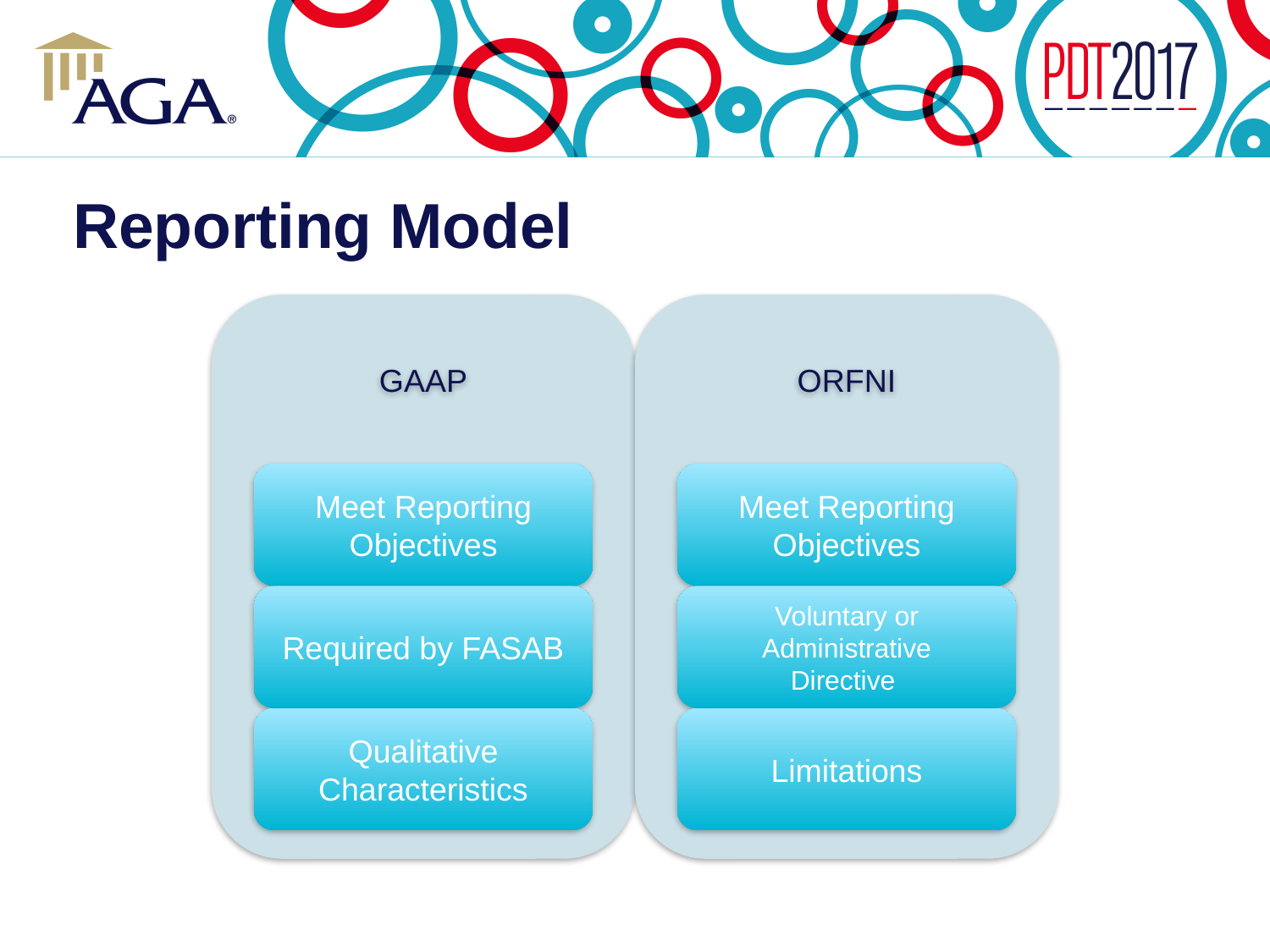

# Reporting Model

GAAP
Meet Reporting Objectives
Required by FASAB
ORFNI
Meet Reporting Objectives
Voluntary or
Administrative
Directive
Limitations
Qualitative Characteristics